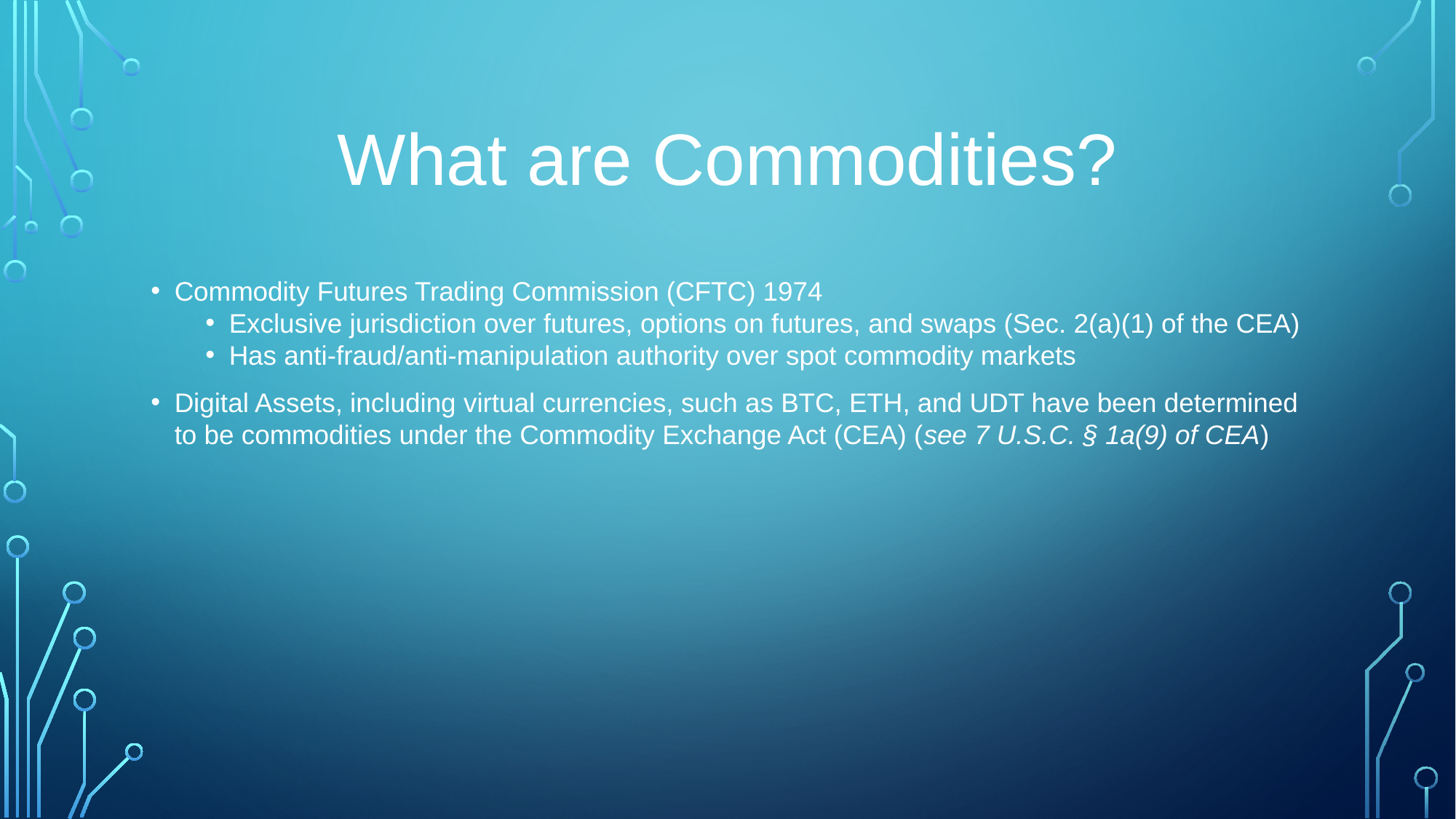

# What are Commodities?
Commodity Futures Trading Commission (CFTC) 1974
Exclusive jurisdiction over futures, options on futures, and swaps (Sec. 2(a)(1) of the CEA)
Has anti-fraud/anti-manipulation authority over spot commodity markets
Digital Assets, including virtual currencies, such as BTC, ETH, and UDT have been determined to be commodities under the Commodity Exchange Act (CEA) (see 7 U.S.C. § 1a(9) of CEA)